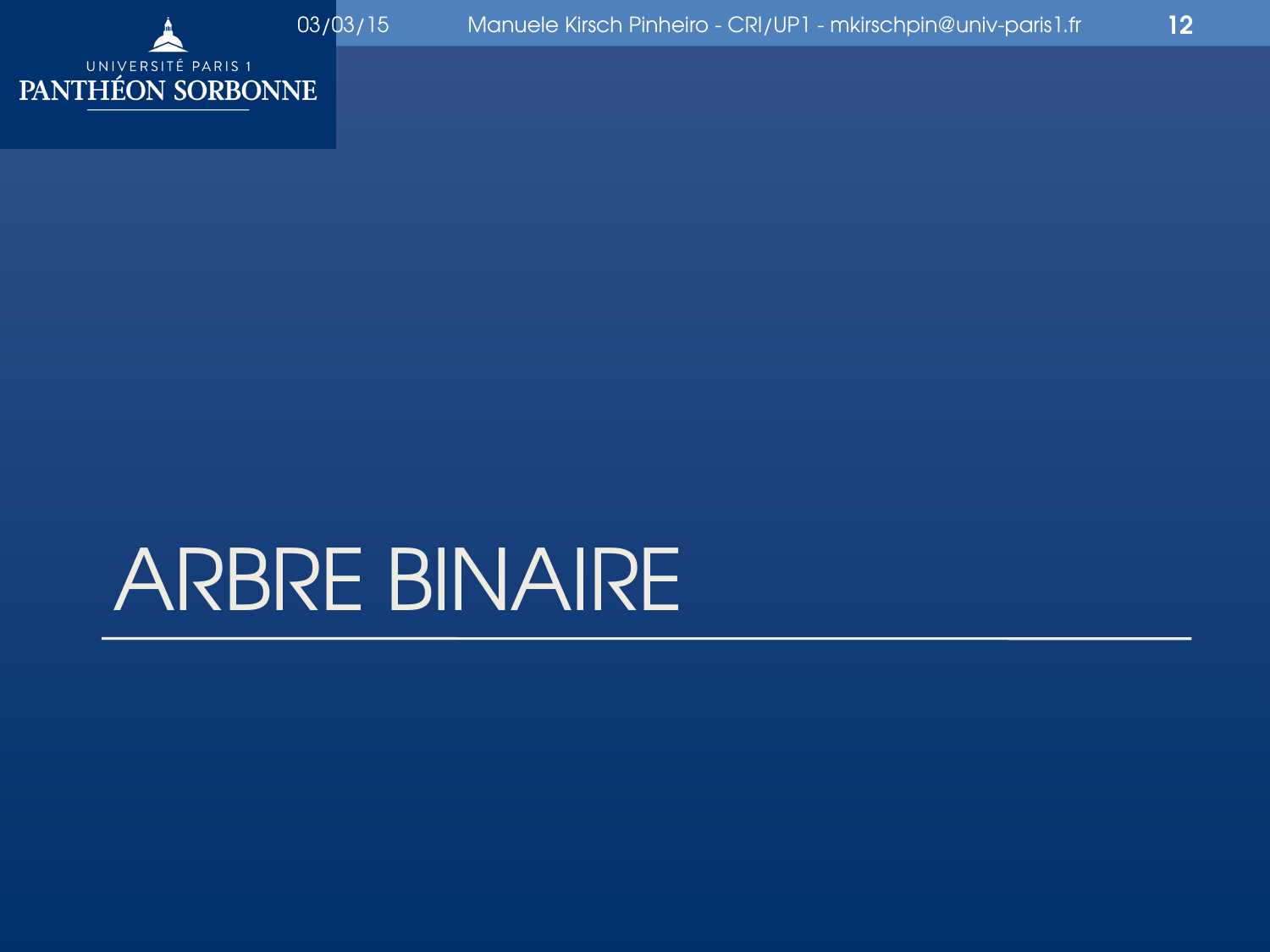

03/03/15
Manuele Kirsch Pinheiro - CRI/UP1 - mkirschpin@univ-paris1.fr
12
# Arbre binaire